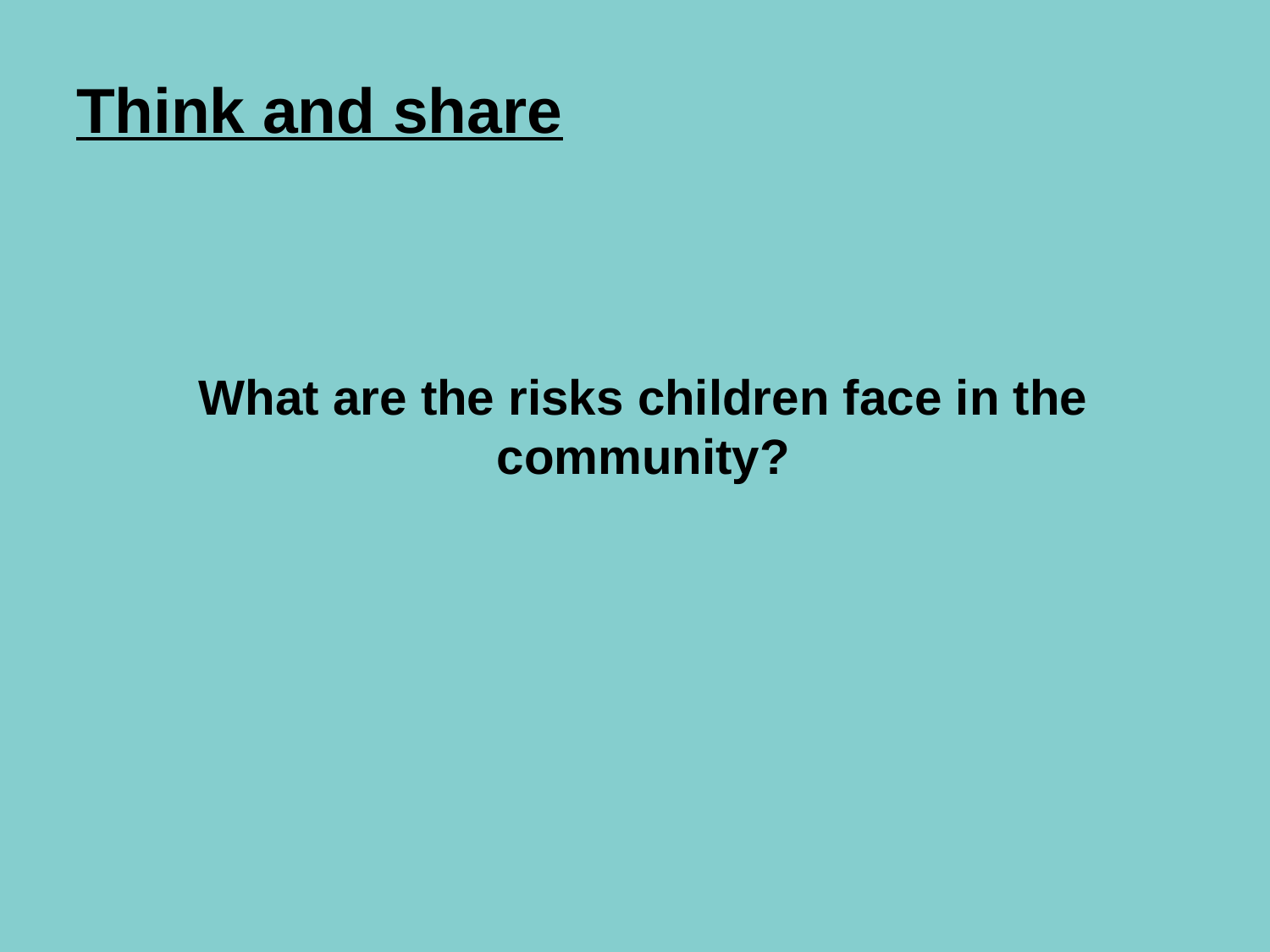

Think and share
# What are the risks children face in the community?